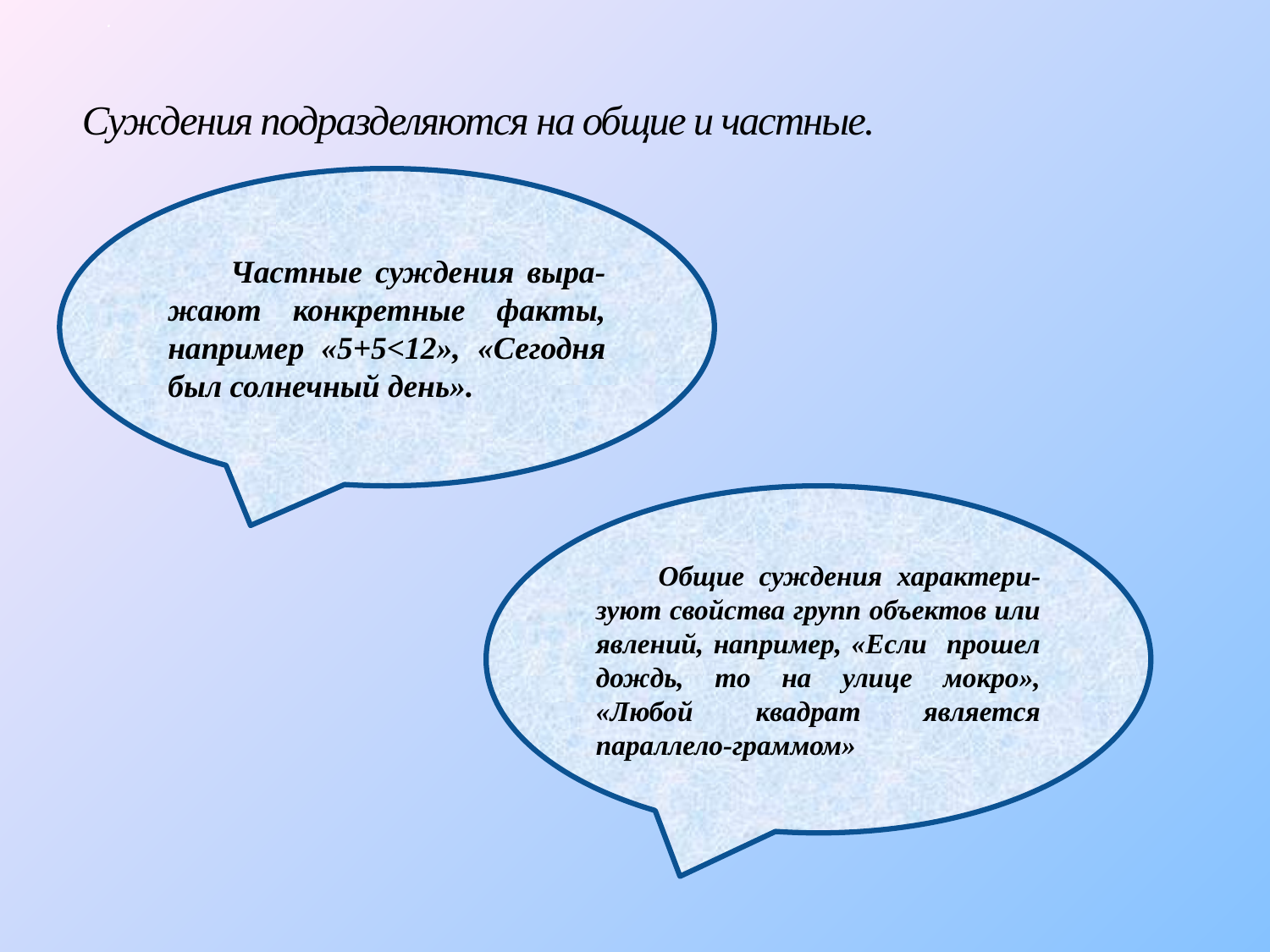

.
# Суждения подразделяются на общие и частные.
Частные суждения выра-жают конкретные факты, например «5+5<12», «Сегодня был солнечный день».
Общие суждения характери-зуют свойства групп объектов или явлений, например, «Если  прошел дождь, то на улице мокро», «Любой квадрат является параллело-граммом»